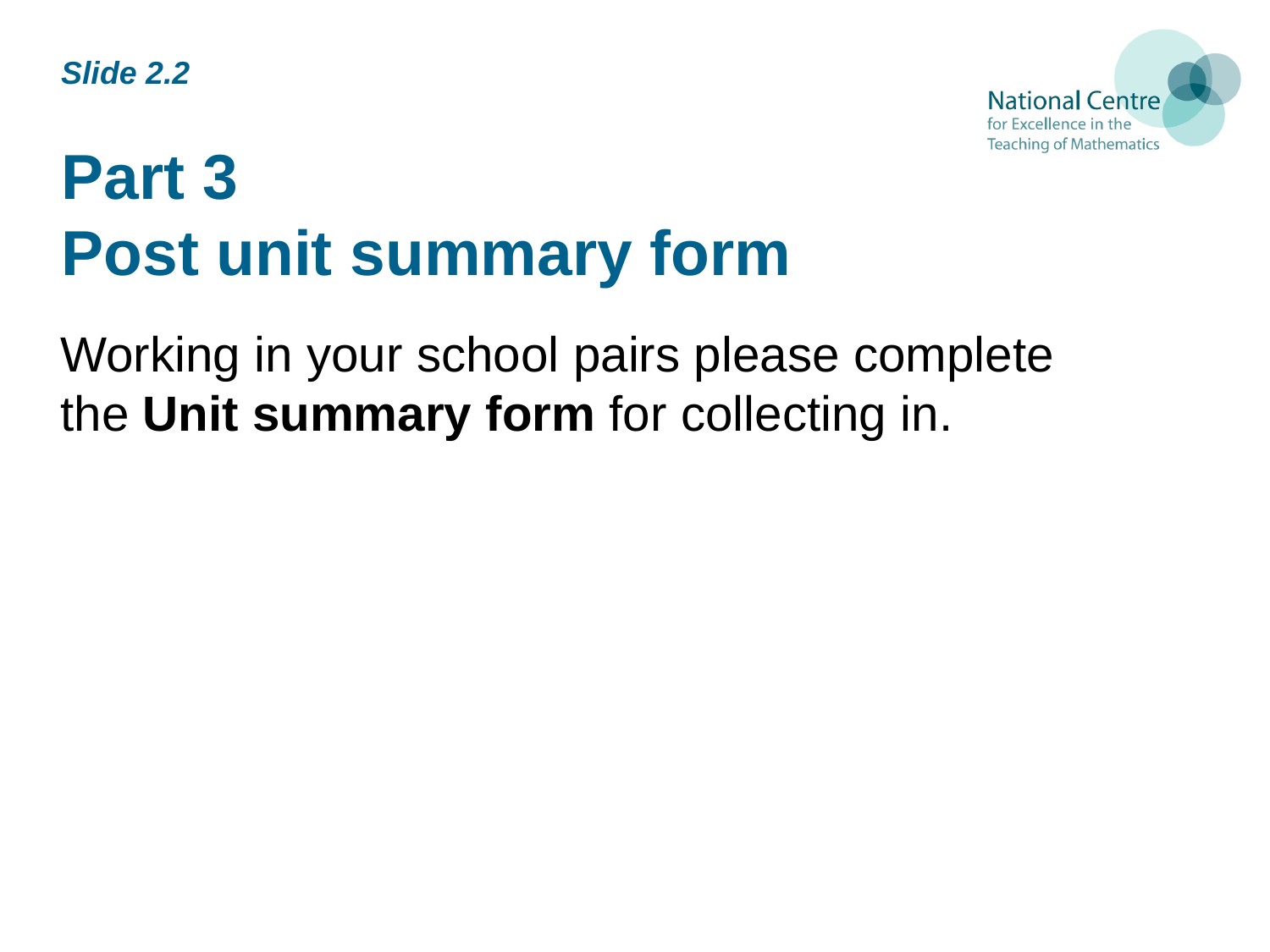

Slide 2.2
# Part 3 Post unit summary form
Working in your school pairs please complete the Unit summary form for collecting in.